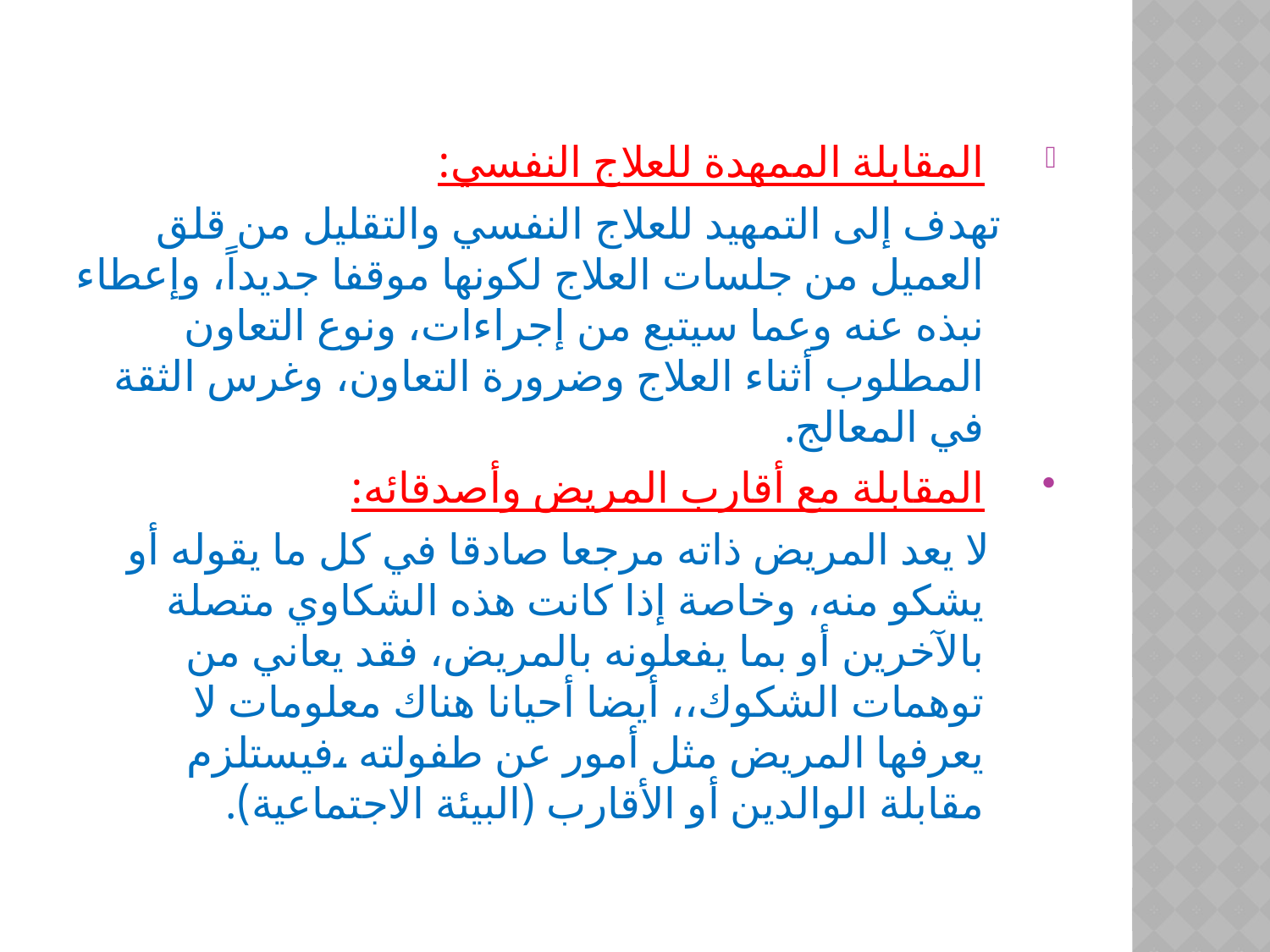

المقابلة الممهدة للعلاج النفسي:
     تهدف إلى التمهيد للعلاج النفسي والتقليل من قلق العميل من جلسات العلاج لكونها موقفا جديداً، وإعطاء نبذه عنه وعما سيتبع من إجراءات، ونوع التعاون المطلوب أثناء العلاج وضرورة التعاون، وغرس الثقة في المعالج.
المقابلة مع أقارب المريض وأصدقائه:
      لا يعد المريض ذاته مرجعا صادقا في كل ما يقوله أو يشكو منه، وخاصة إذا كانت هذه الشكاوي متصلة بالآخرين أو بما يفعلونه بالمريض، فقد يعاني من توهمات الشكوك،، أيضا أحيانا هناك معلومات لا يعرفها المريض مثل أمور عن طفولته ،فيستلزم مقابلة الوالدين أو الأقارب (البيئة الاجتماعية).